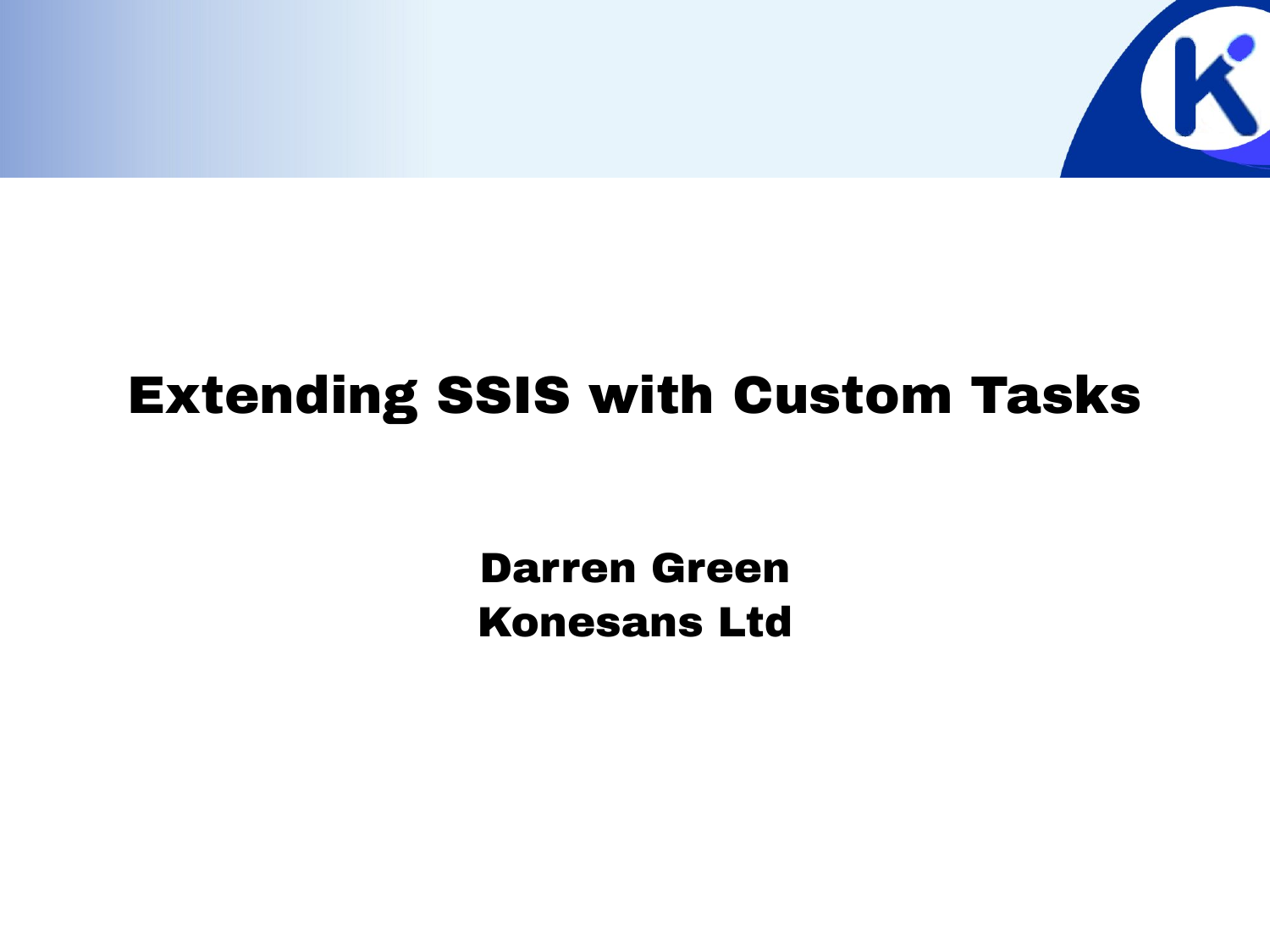

# Extending SSIS with Custom Tasks
Darren Green
Konesans Ltd